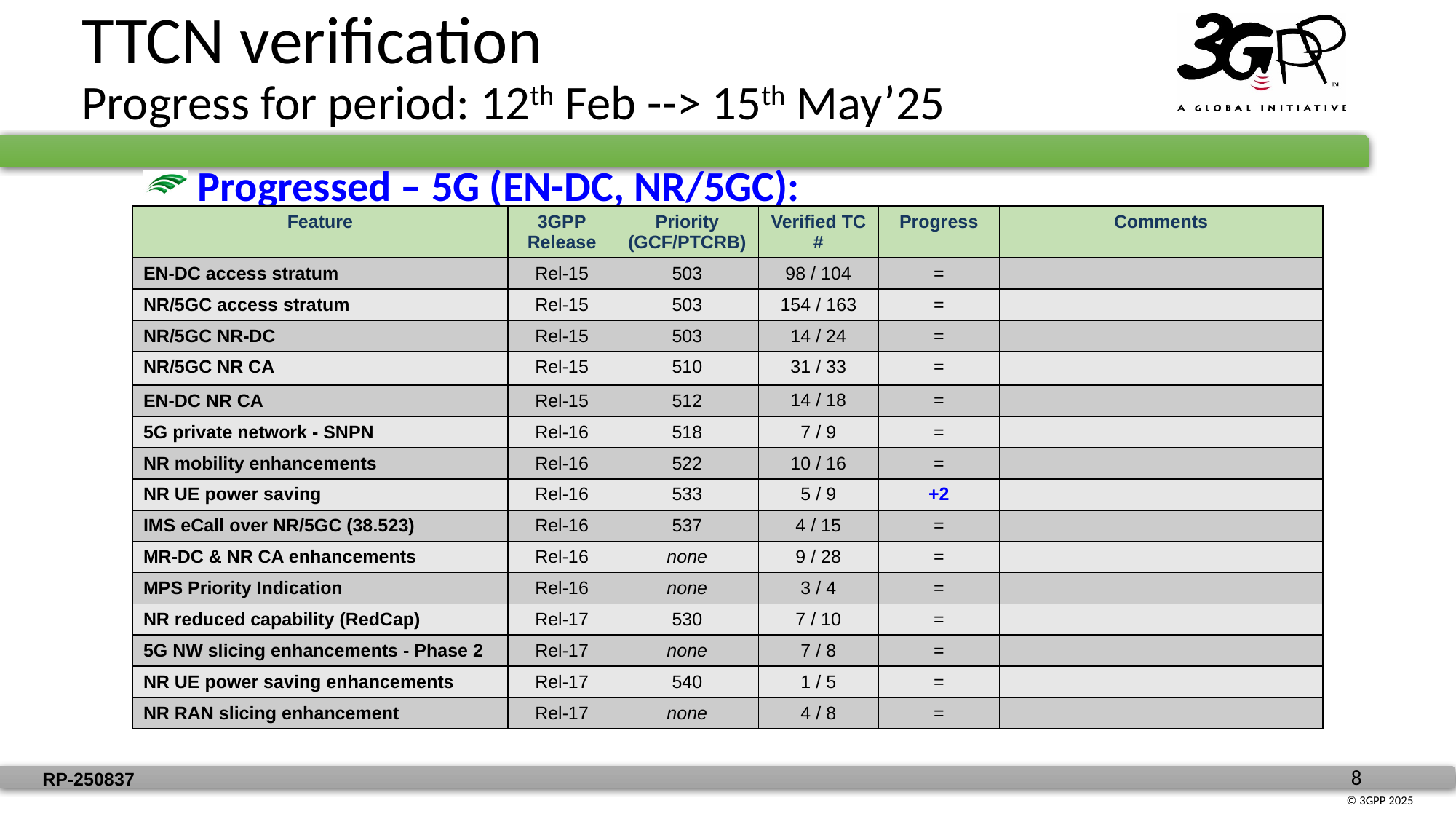

# TTCN verification Progress for period: 12th Feb --> 15th May’25
 Progressed – 5G (EN-DC, NR/5GC):

| Feature | 3GPP Release | Priority (GCF/PTCRB) | Verified TC # | Progress | Comments |
| --- | --- | --- | --- | --- | --- |
| EN-DC access stratum | Rel-15 | 503 | 98 / 104 | = |  |
| NR/5GC access stratum | Rel-15 | 503 | 154 / 163 | = |  |
| NR/5GC NR-DC | Rel-15 | 503 | 14 / 24 | = |  |
| NR/5GC NR CA | Rel-15 | 510 | 31 / 33 | = |  |
| EN-DC NR CA | Rel-15 | 512 | 14 / 18 | = |  |
| 5G private network - SNPN | Rel-16 | 518 | 7 / 9 | = |  |
| NR mobility enhancements | Rel-16 | 522 | 10 / 16 | = |  |
| NR UE power saving | Rel-16 | 533 | 5 / 9 | +2 |  |
| IMS eCall over NR/5GC (38.523) | Rel-16 | 537 | 4 / 15 | = |  |
| MR-DC & NR CA enhancements | Rel-16 | none | 9 / 28 | = |  |
| MPS Priority Indication | Rel-16 | none | 3 / 4 | = |  |
| NR reduced capability (RedCap) | Rel-17 | 530 | 7 / 10 | = |  |
| 5G NW slicing enhancements - Phase 2 | Rel-17 | none | 7 / 8 | = |  |
| NR UE power saving enhancements | Rel-17 | 540 | 1 / 5 | = |  |
| NR RAN slicing enhancement | Rel-17 | none | 4 / 8 | = |  |